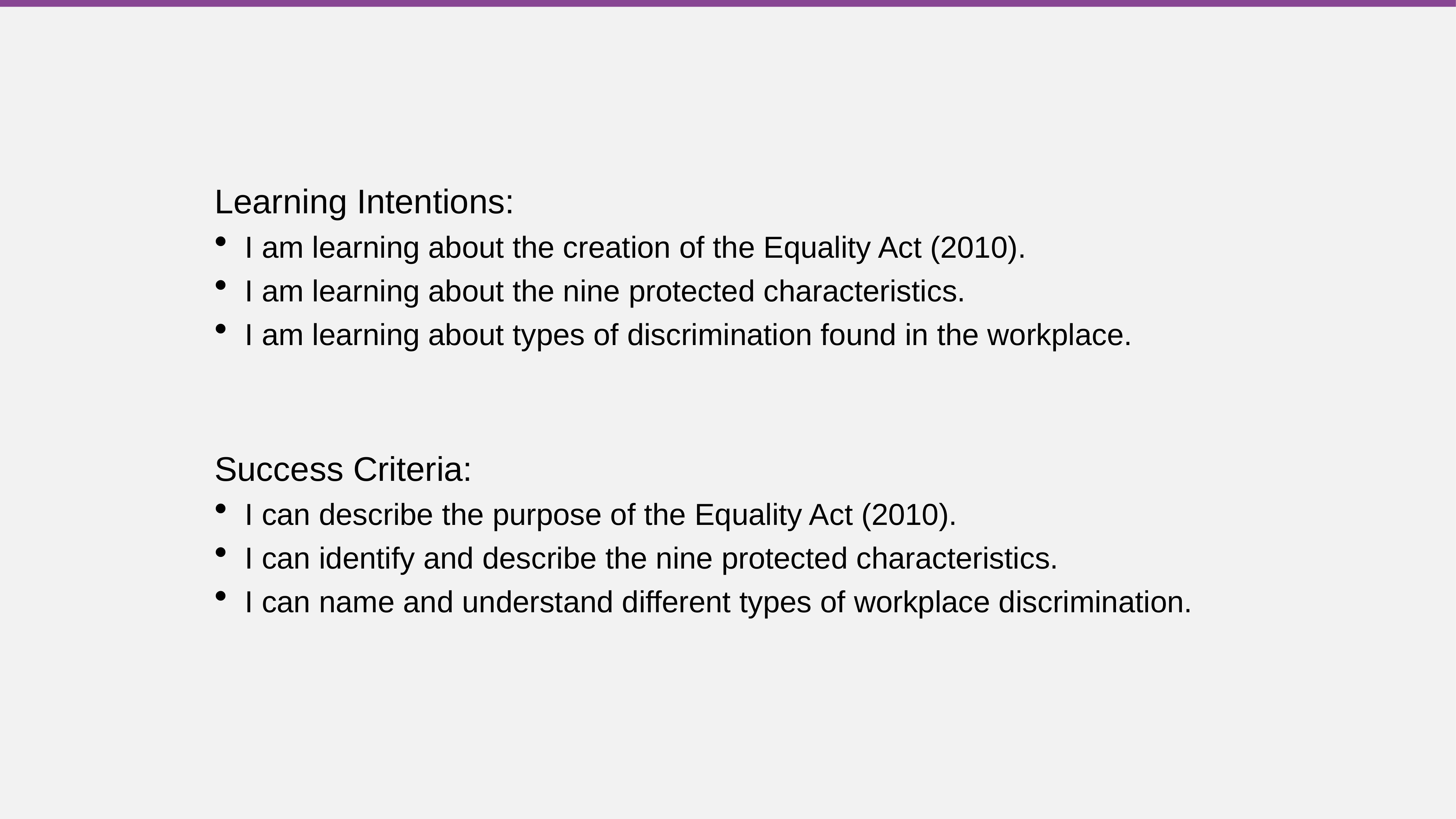

Learning Intentions:
I am learning about the creation of the Equality Act (2010).
I am learning about the nine protected characteristics.
I am learning about types of discrimination found in the workplace.

Success Criteria:
I can describe the purpose of the Equality Act (2010).
I can identify and describe the nine protected characteristics.
I can name and understand different types of workplace discrimination.